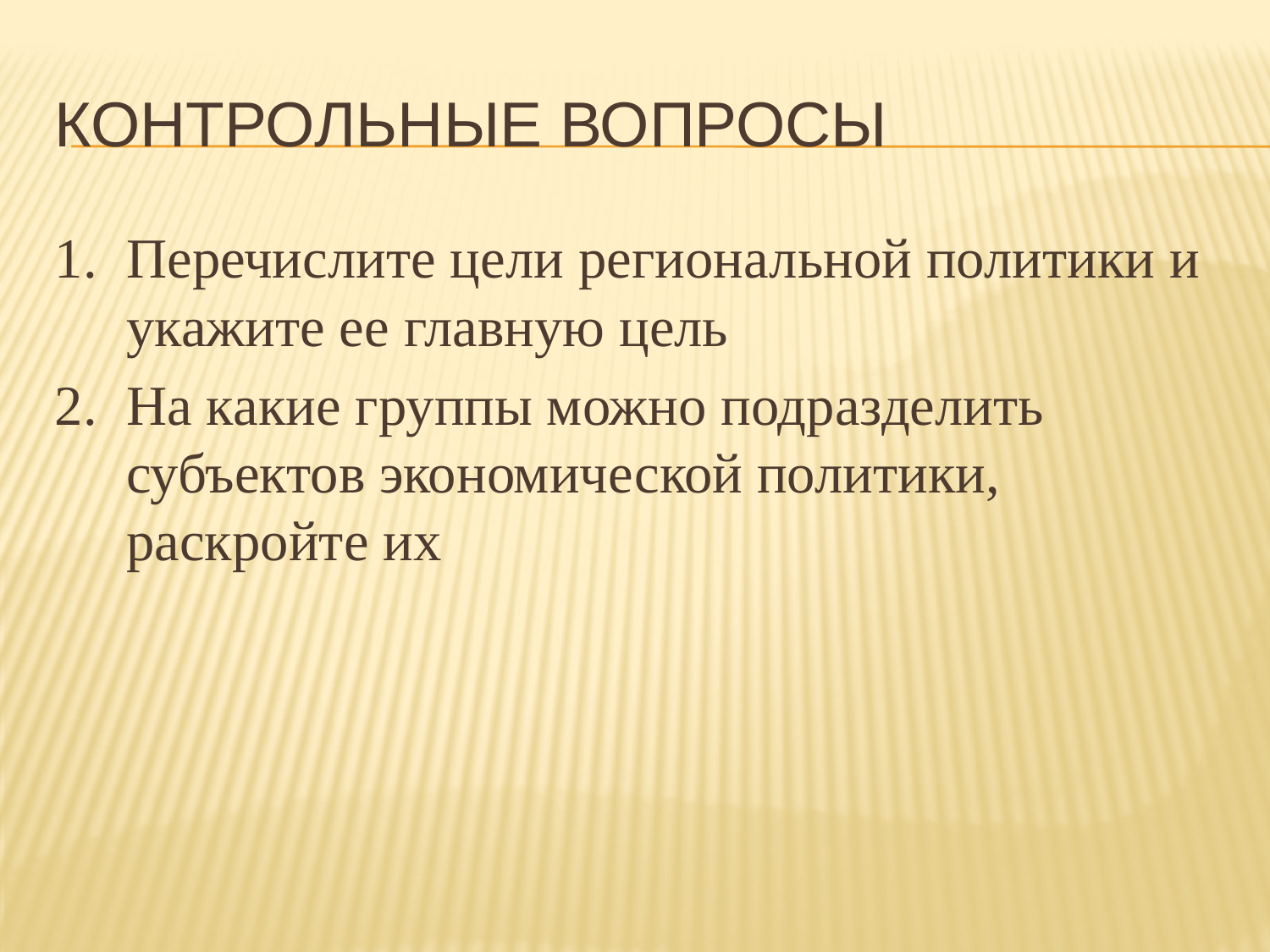

# Контрольные вопросы
Перечислите цели региональной политики и укажите ее главную цель
На какие группы можно подразделить субъектов экономической политики, раскройте их